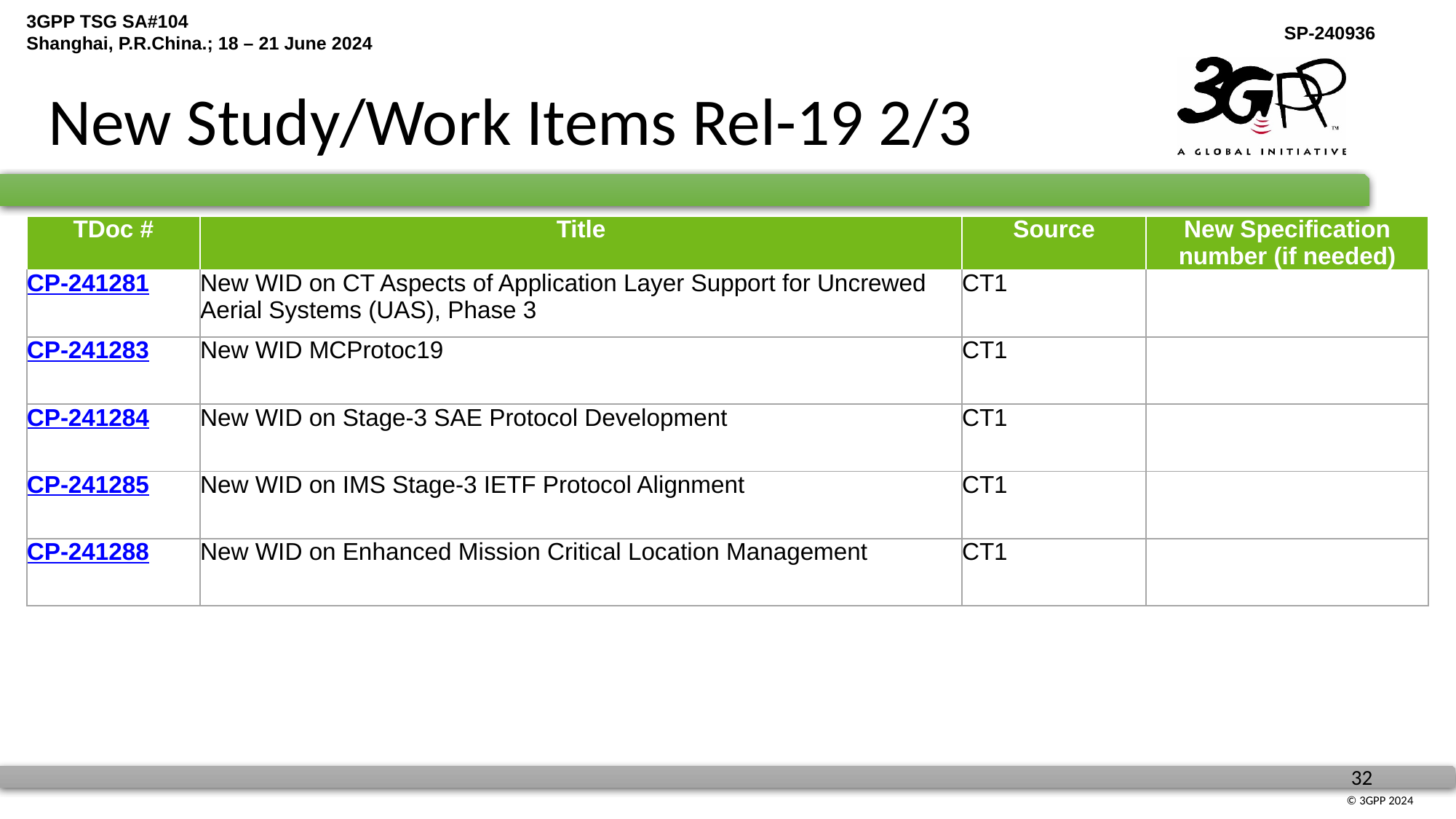

# New Study/Work Items Rel-19 2/3
| TDoc # | Title | Source | New Specification number (if needed) |
| --- | --- | --- | --- |
| CP-241281 | New WID on CT Aspects of Application Layer Support for Uncrewed Aerial Systems (UAS), Phase 3 | CT1 |  |
| CP-241283 | New WID MCProtoc19 | CT1 |  |
| CP-241284 | New WID on Stage-3 SAE Protocol Development | CT1 |  |
| CP-241285 | New WID on IMS Stage-3 IETF Protocol Alignment | CT1 |  |
| CP-241288 | New WID on Enhanced Mission Critical Location Management | CT1 |  |